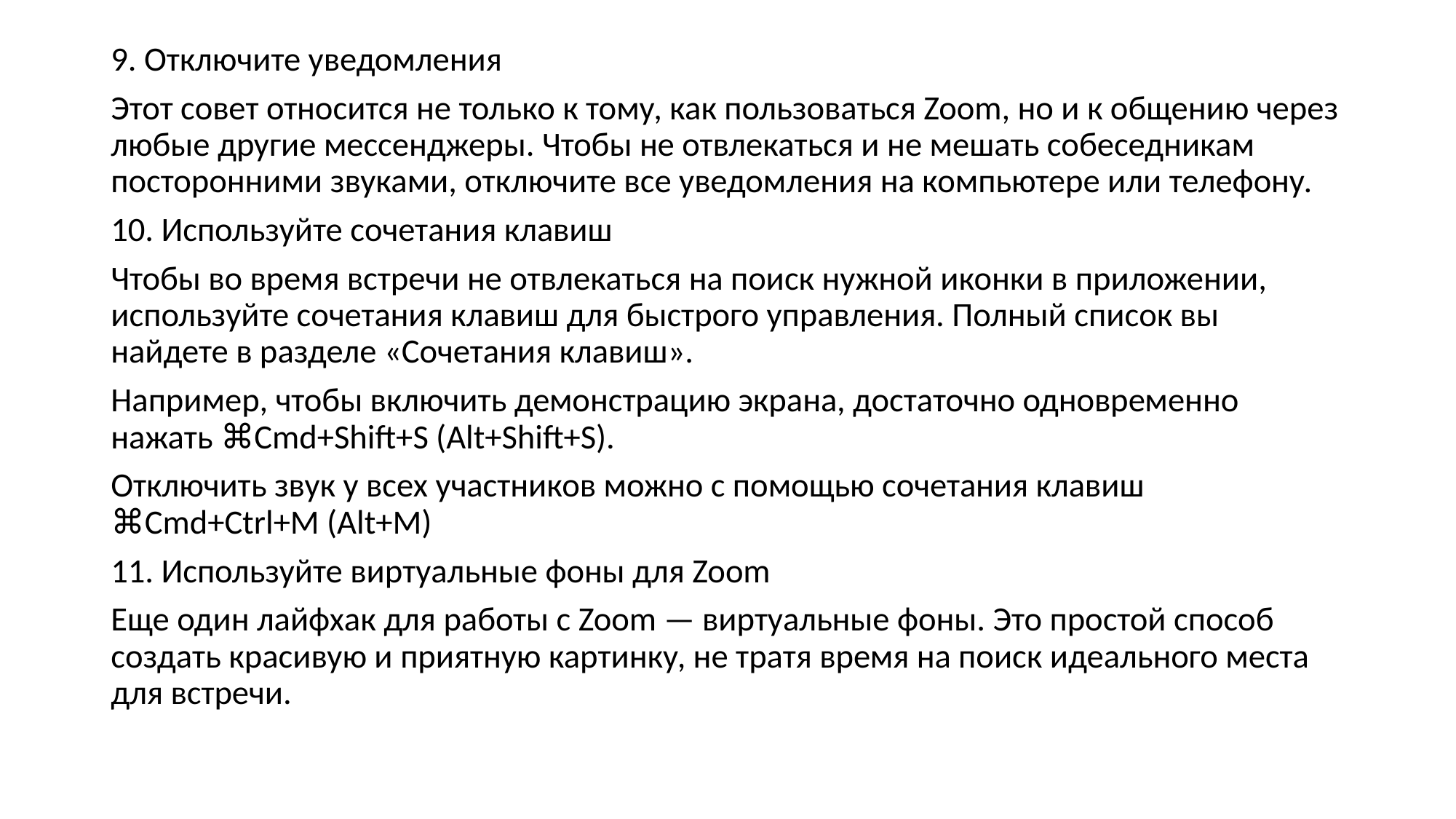

9. Отключите уведомления
Этот совет относится не только к тому, как пользоваться Zoom, но и к общению через любые другие мессенджеры. Чтобы не отвлекаться и не мешать собеседникам посторонними звуками, отключите все уведомления на компьютере или телефону.
10. Используйте сочетания клавиш
Чтобы во время встречи не отвлекаться на поиск нужной иконки в приложении, используйте сочетания клавиш для быстрого управления. Полный список вы найдете в разделе «Сочетания клавиш».
Например, чтобы включить демонстрацию экрана, достаточно одновременно нажать ⌘Cmd+Shift+S (Alt+Shift+S).
Отключить звук у всех участников можно с помощью сочетания клавиш ⌘Cmd+Ctrl+M (Alt+M)
11. Используйте виртуальные фоны для Zoom
Еще один лайфхак для работы с Zoom — виртуальные фоны. Это простой способ создать красивую и приятную картинку, не тратя время на поиск идеального места для встречи.